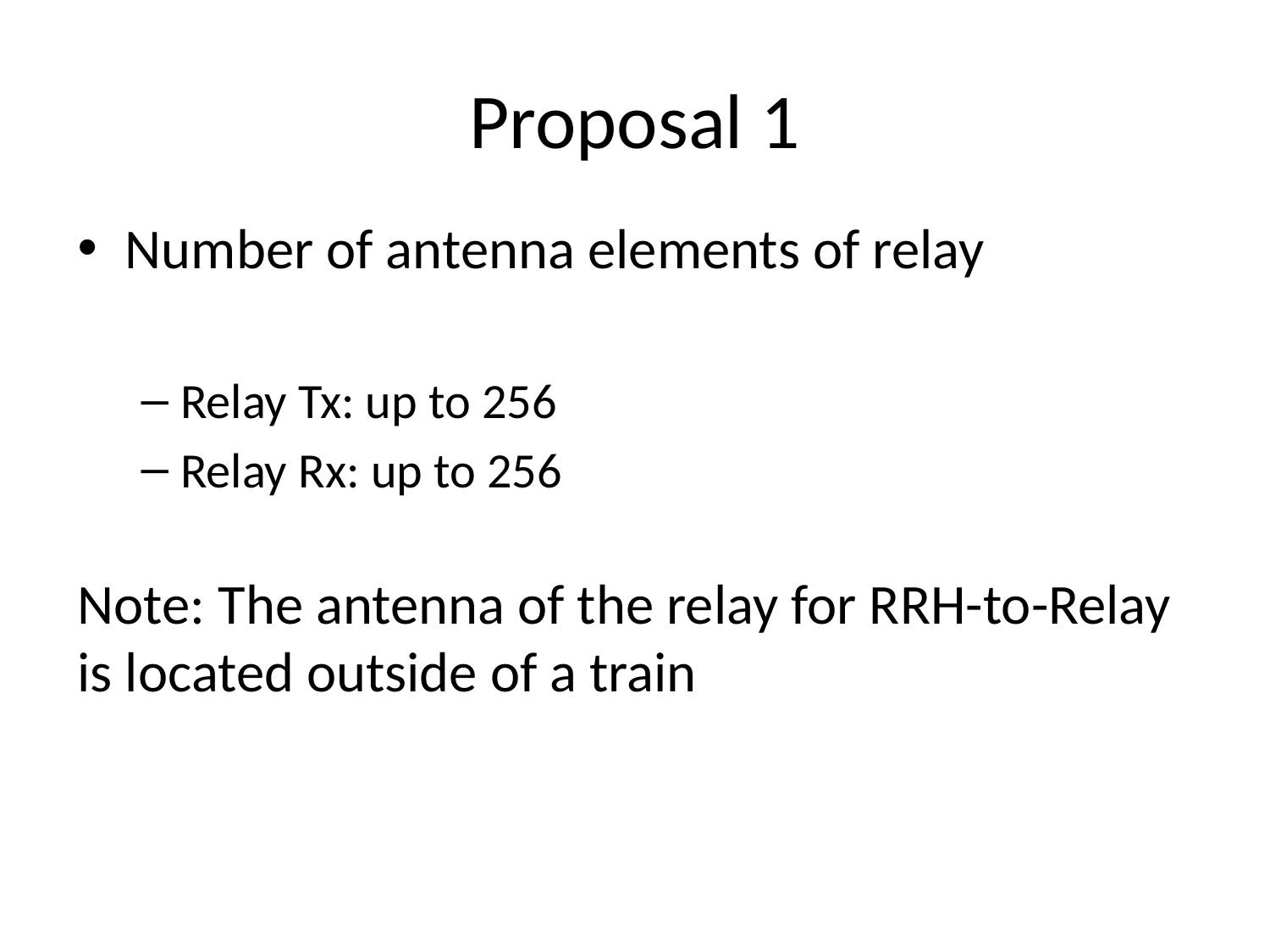

# Proposal 1
Number of antenna elements of relay

Relay Tx: up to 256
Relay Rx: up to 256
Note: The antenna of the relay for RRH-to-Relay is located outside of a train